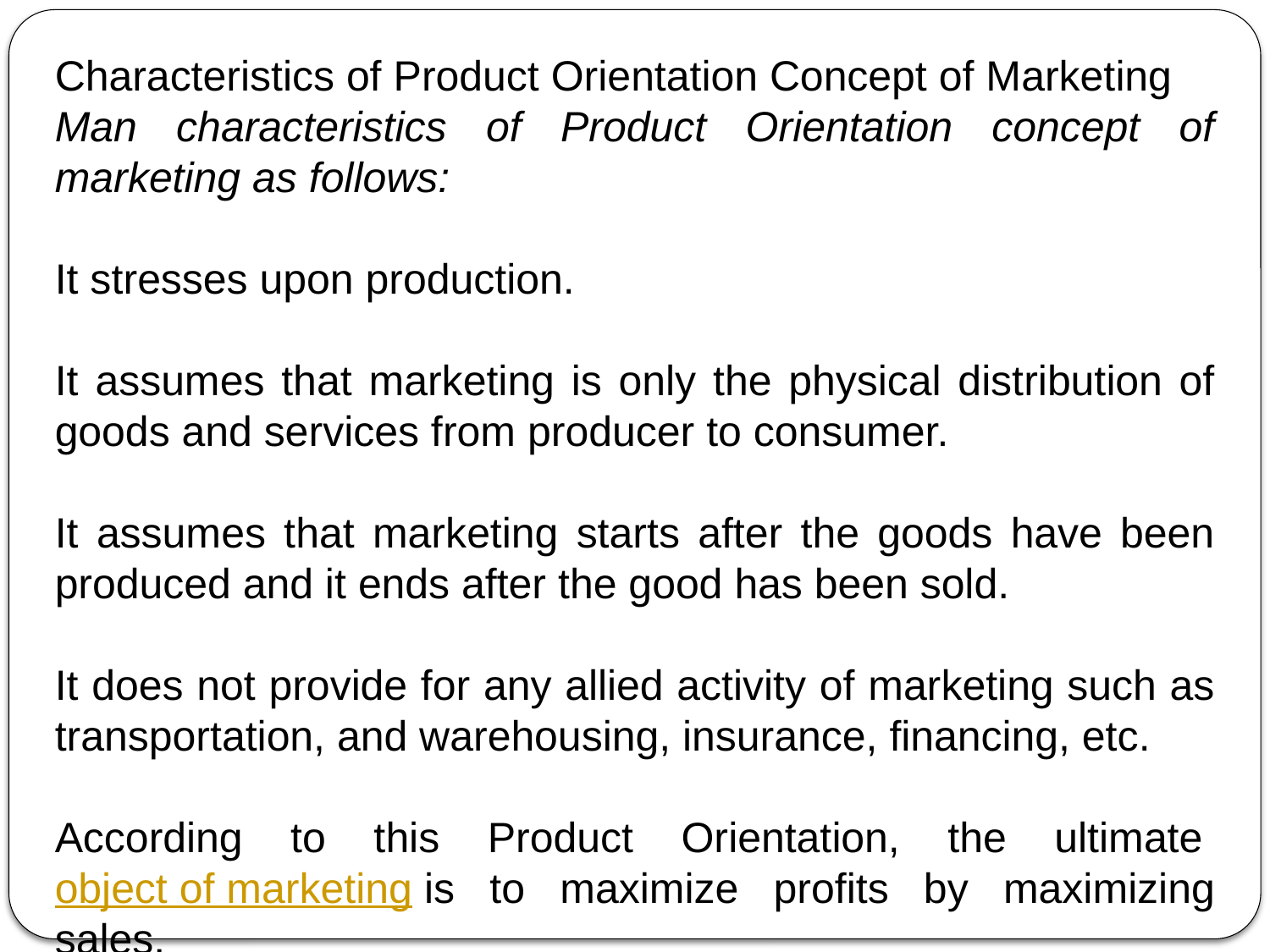

Characteristics of Product Orientation Concept of Marketing
Man characteristics of Product Orientation concept of marketing as follows:

It stresses upon production.

It assumes that marketing is only the physical distribution of goods and services from producer to consumer.

It assumes that marketing starts after the goods have been produced and it ends after the good has been sold.

It does not provide for any allied activity of marketing such as transportation, and warehousing, insurance, financing, etc.

According to this Product Orientation, the ultimate object of marketing is to maximize profits by maximizing sales.